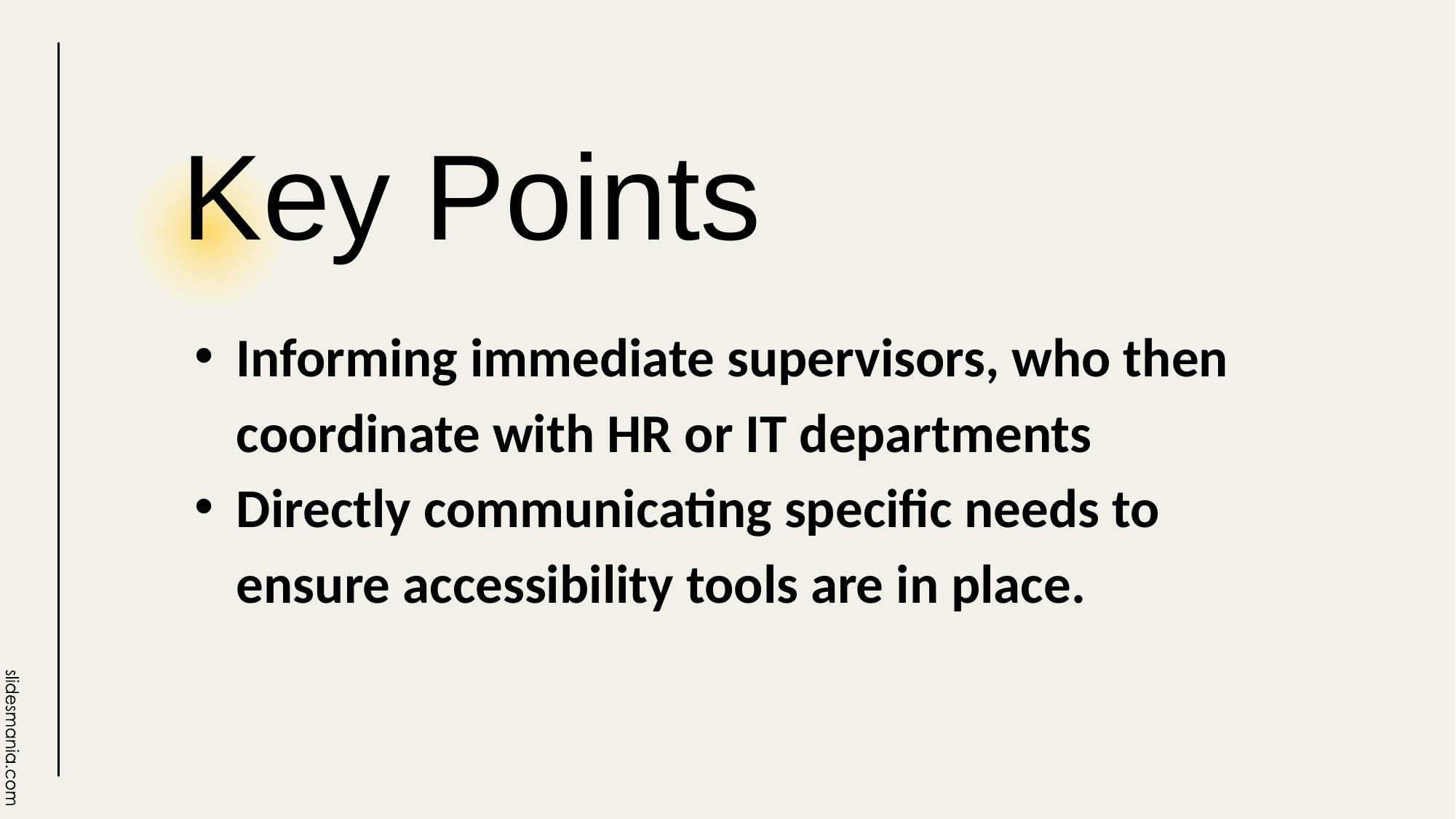

# Key Points

Informing immediate supervisors, who then coordinate with HR or IT departments
Directly communicating specific needs to ensure accessibility tools are in place.